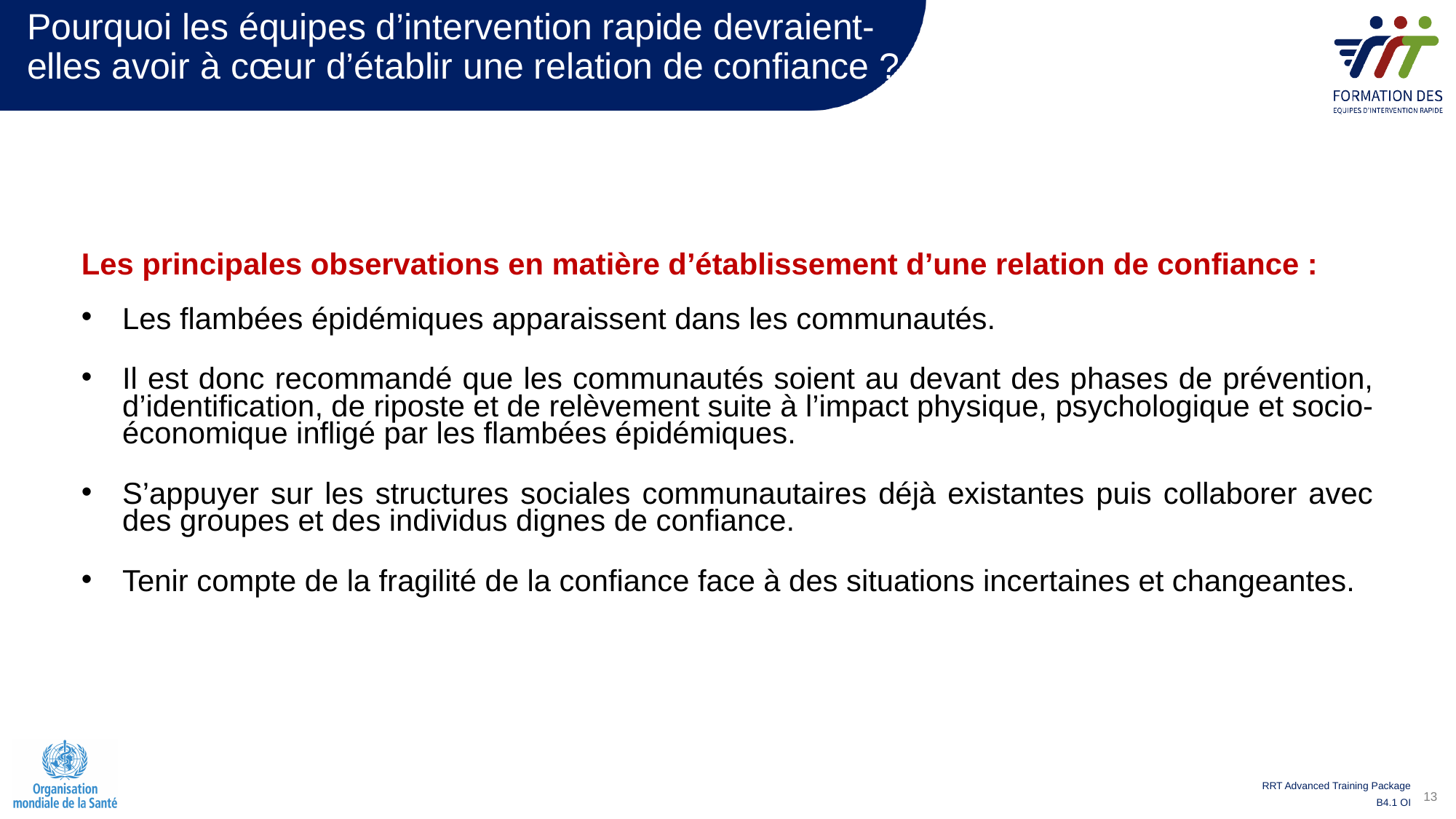

Pourquoi les équipes d’intervention rapide devraient-elles avoir à cœur d’établir une relation de confiance ?
Les principales observations en matière d’établissement d’une relation de confiance :

Les flambées épidémiques apparaissent dans les communautés.

Il est donc recommandé que les communautés soient au devant des phases de prévention, d’identification, de riposte et de relèvement suite à l’impact physique, psychologique et socio-économique infligé par les flambées épidémiques.

S’appuyer sur les structures sociales communautaires déjà existantes puis collaborer avec des groupes et des individus dignes de confiance.

Tenir compte de la fragilité de la confiance face à des situations incertaines et changeantes.